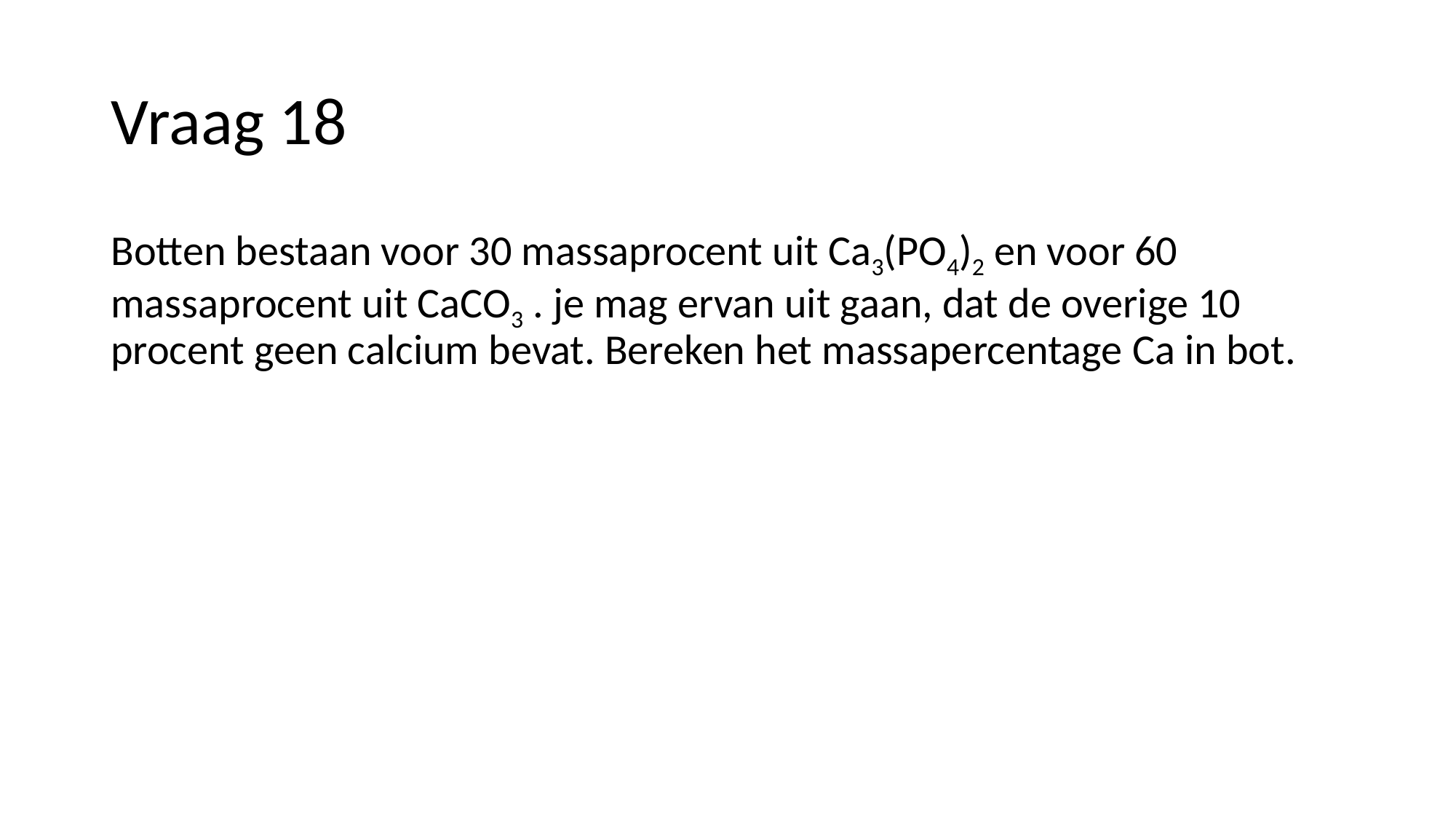

# Vraag 18
Botten bestaan voor 30 massaprocent uit Ca3(PO4)2 en voor 60 massaprocent uit CaCO3 . je mag ervan uit gaan, dat de overige 10 procent geen calcium bevat. Bereken het massapercentage Ca in bot.